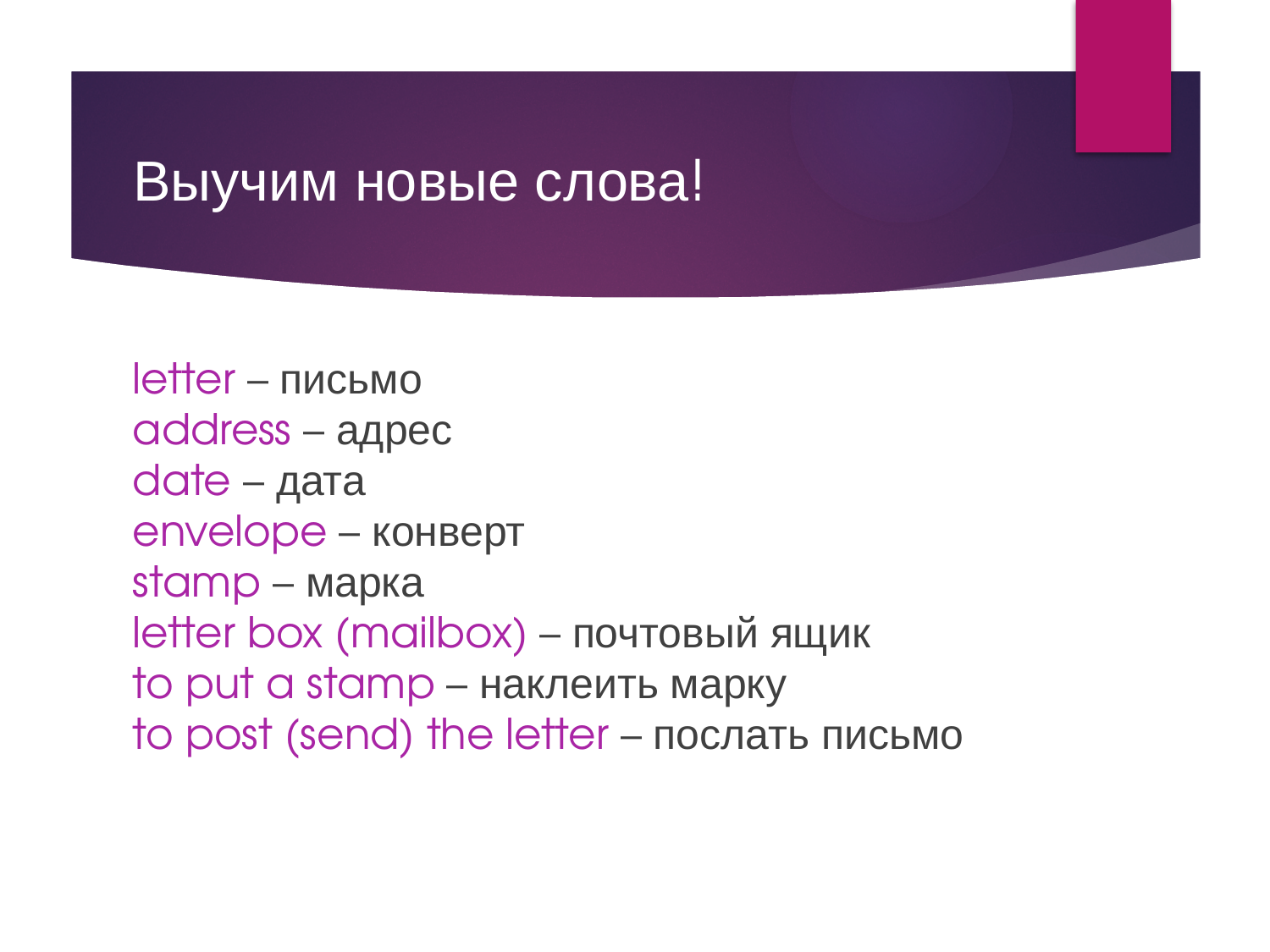

# Выучим новые слова!
letter – письмо
address – адрес
date – дата
envelope – конверт
stamp – марка
letter box (mailbox) – почтовый ящик
to put a stamp – наклеить марку
to post (send) the letter – послать письмо